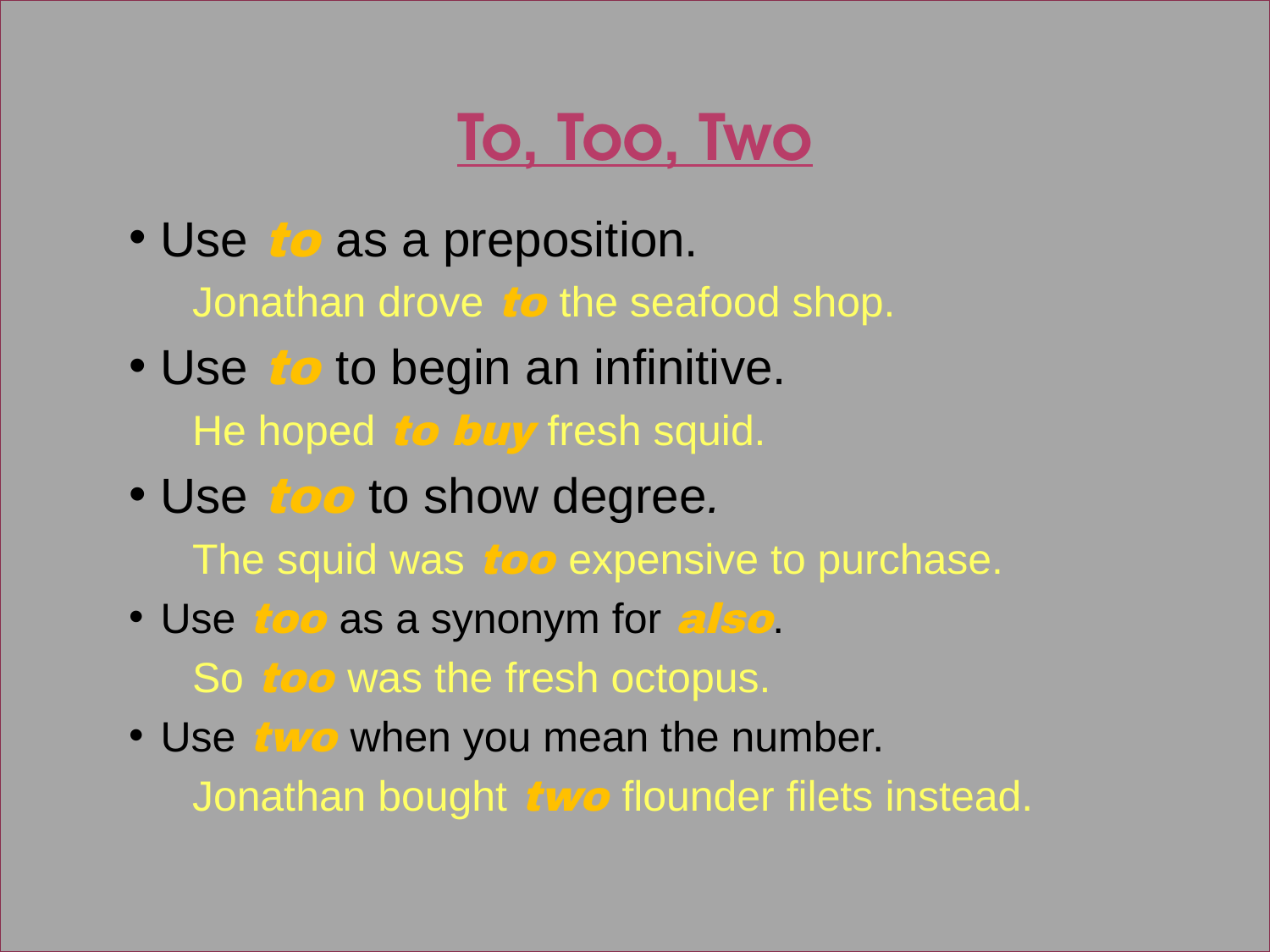

# To, Too, Two
Use to as a preposition.
Jonathan drove to the seafood shop.
Use to to begin an infinitive.
He hoped to buy fresh squid.
Use too to show degree.
The squid was too expensive to purchase.
Use too as a synonym for also.
So too was the fresh octopus.
Use two when you mean the number.
Jonathan bought two flounder filets instead.